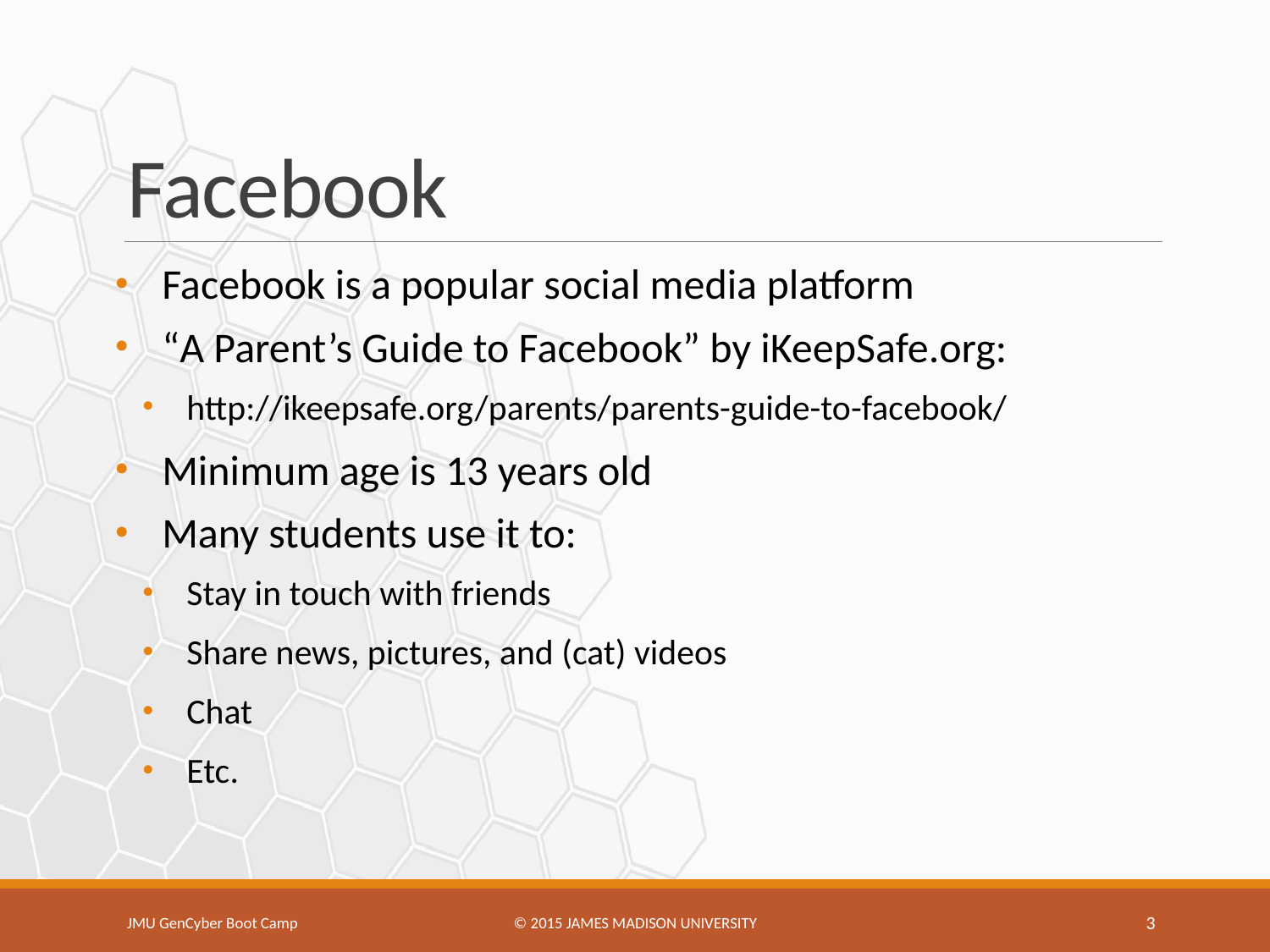

# Facebook
Facebook is a popular social media platform
“A Parent’s Guide to Facebook” by iKeepSafe.org:
http://ikeepsafe.org/parents/parents-guide-to-facebook/
Minimum age is 13 years old
Many students use it to:
Stay in touch with friends
Share news, pictures, and (cat) videos
Chat
Etc.
JMU GenCyber Boot Camp
© 2015 James Madison university
3